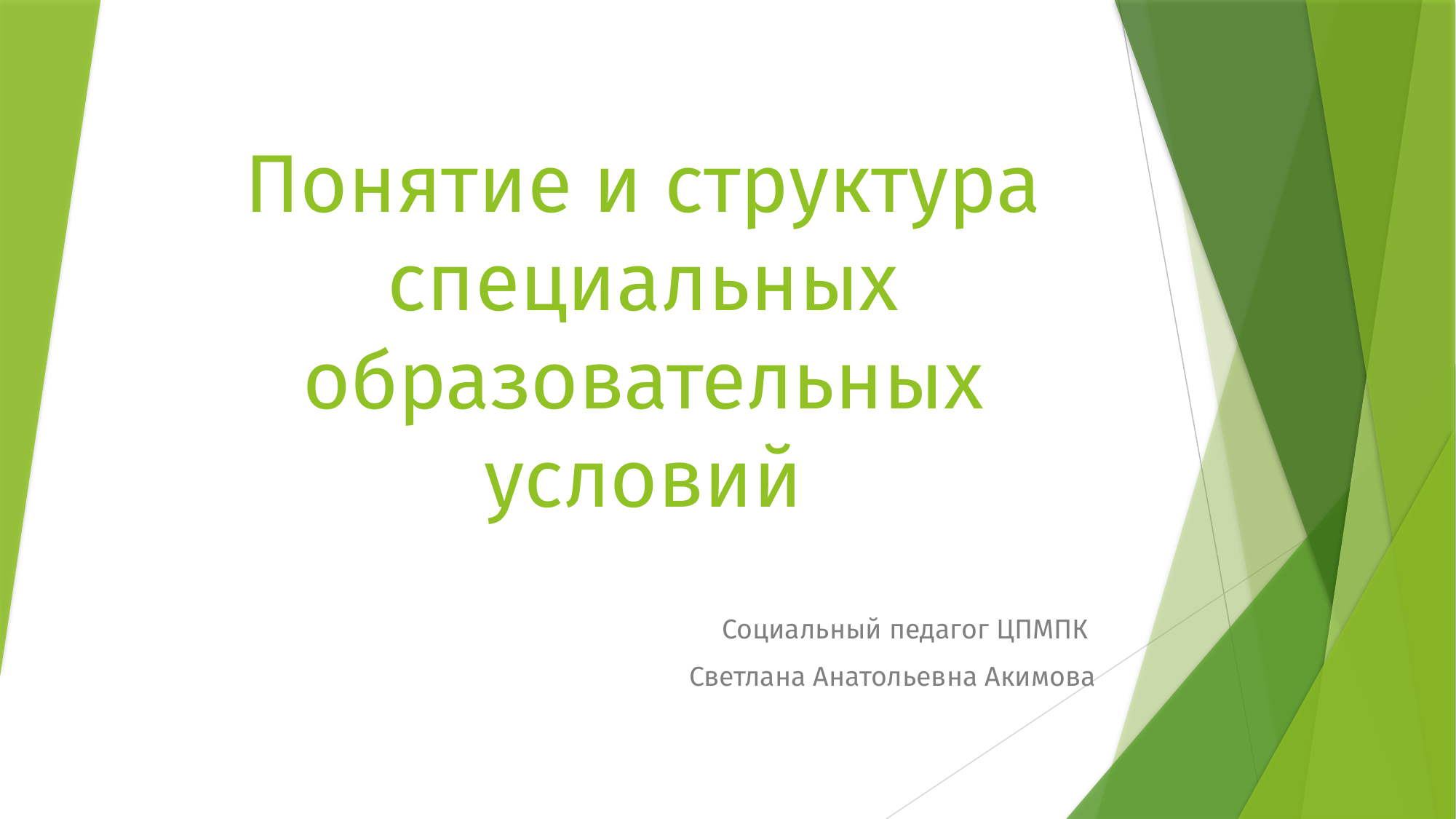

# Понятие и структура специальных образовательных условий
Социальный педагог ЦПМПК
Светлана Анатольевна Акимова